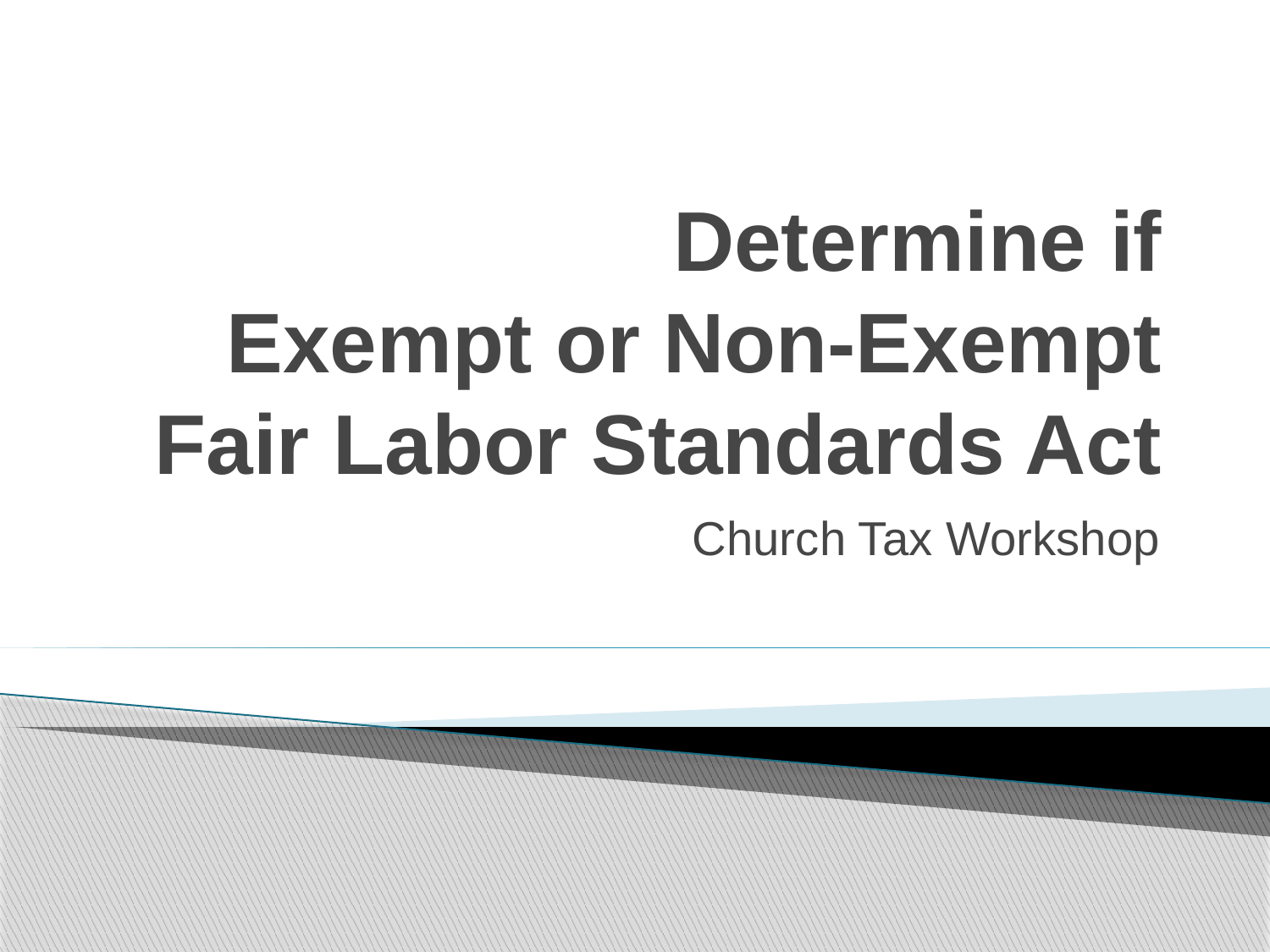

# Determine if Exempt or Non-Exempt Fair Labor Standards Act
Church Tax Workshop